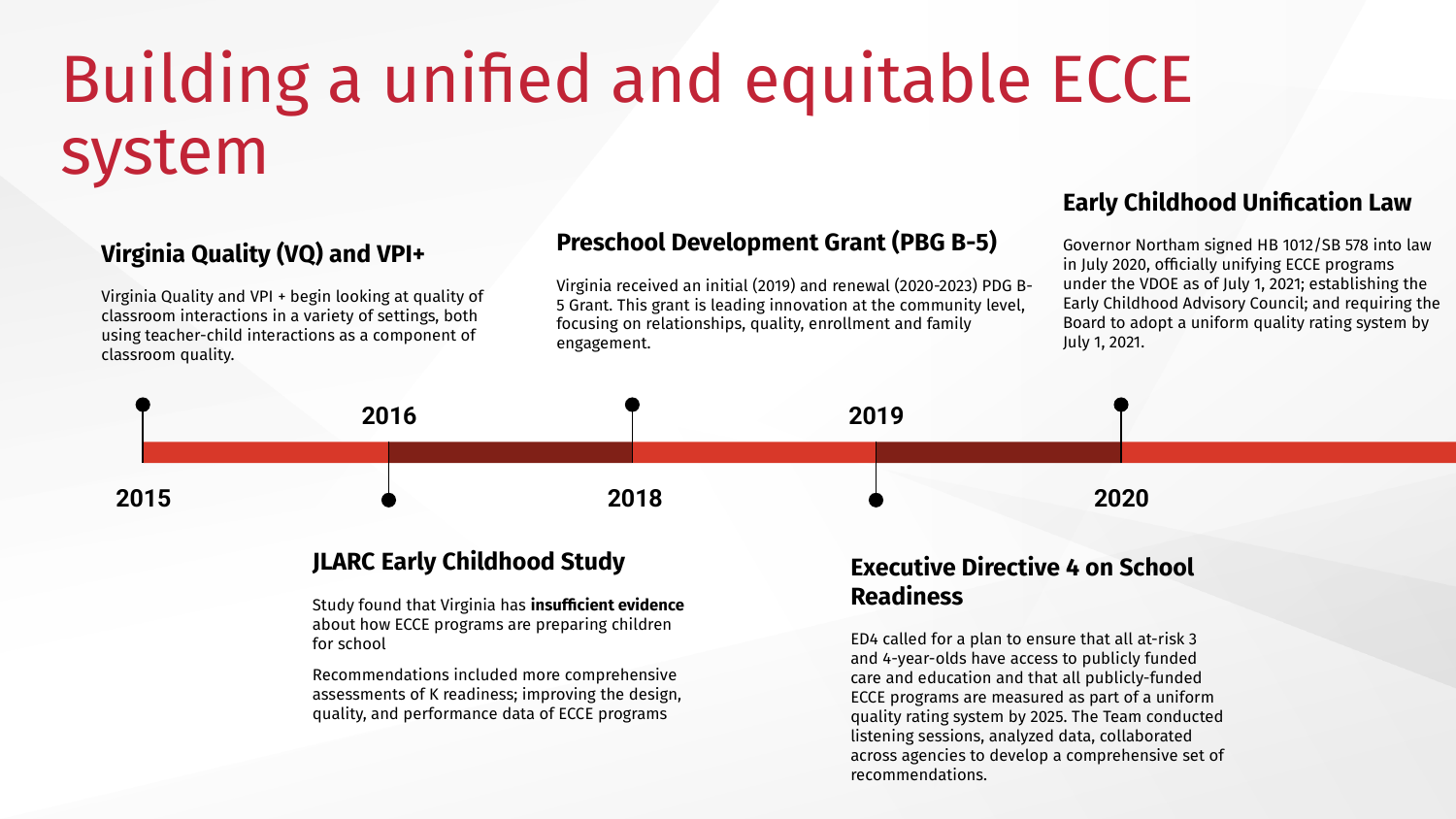

# Building a unified and equitable ECCE system
Early Childhood Unification Law

Governor Northam signed HB 1012/SB 578 into law in July 2020, officially unifying ECCE programs under the VDOE as of July 1, 2021; establishing the Early Childhood Advisory Council; and requiring the Board to adopt a uniform quality rating system by July 1, 2021.

2020
Preschool Development Grant (PBG B-5)

Virginia received an initial (2019) and renewal (2020-2023) PDG B-5 Grant. This grant is leading innovation at the community level, focusing on relationships, quality, enrollment and family engagement.

2018
Virginia Quality (VQ) and VPI+

Virginia Quality and VPI + begin looking at quality of classroom interactions in a variety of settings, both using teacher-child interactions as a component of classroom quality.

2015
2016

JLARC Early Childhood Study

Study found that Virginia has insufficient evidence about how ECCE programs are preparing children for school
Recommendations included more comprehensive assessments of K readiness; improving the design, quality, and performance data of ECCE programs
2019

Executive Directive 4 on School Readiness

ED4 called for a plan to ensure that all at-risk 3 and 4-year-olds have access to publicly funded care and education and that all publicly-funded ECCE programs are measured as part of a uniform quality rating system by 2025. The Team conducted listening sessions, analyzed data, collaborated across agencies to develop a comprehensive set of recommendations.